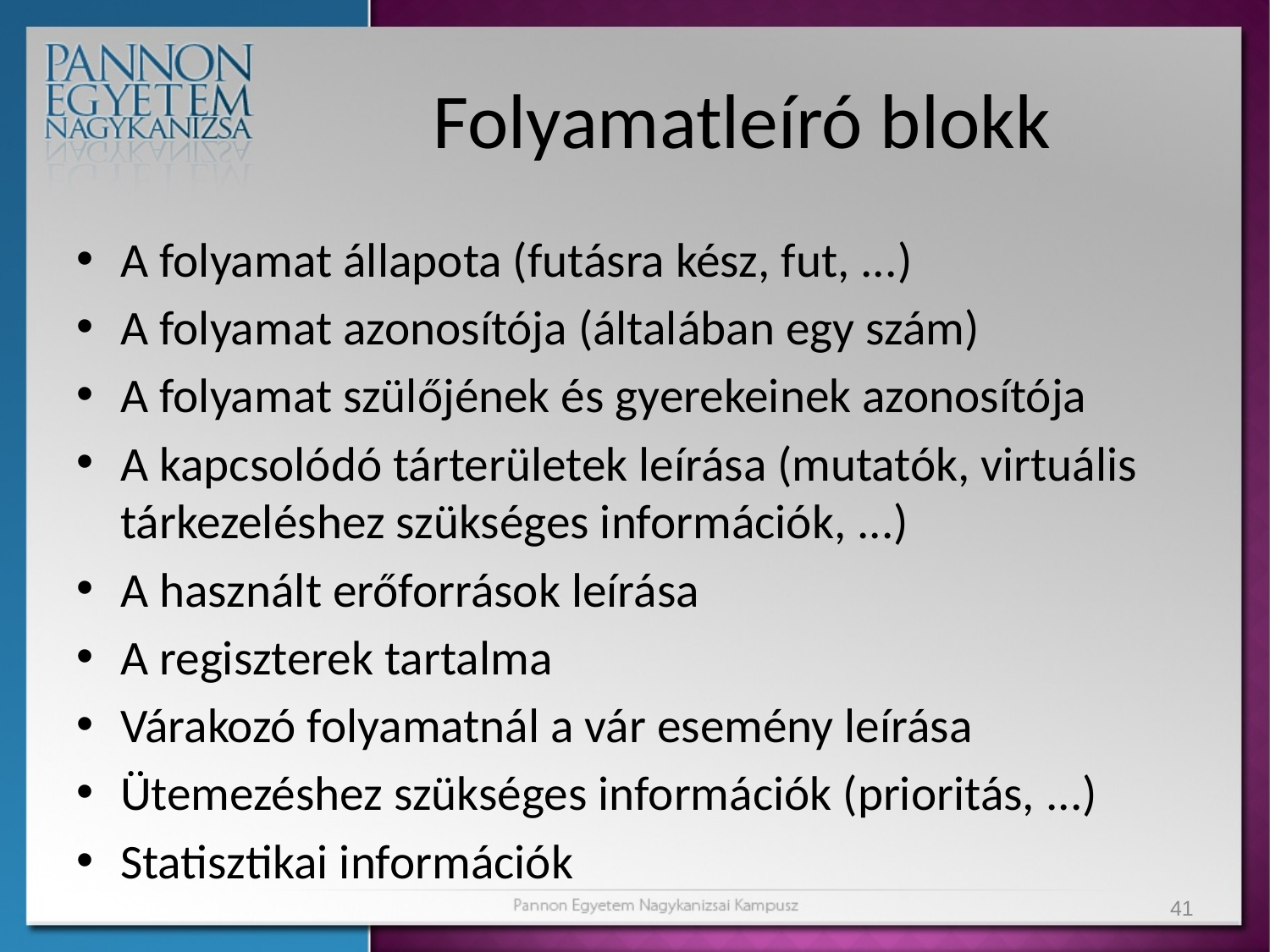

# Folyamatleíró blokk
A folyamat állapota (futásra kész, fut, ...)
A folyamat azonosítója (általában egy szám)
A folyamat szülőjének és gyerekeinek azonosítója
A kapcsolódó tárterületek leírása (mutatók, virtuális tárkezeléshez szükséges információk, ...)
A használt erőforrások leírása
A regiszterek tartalma
Várakozó folyamatnál a vár esemény leírása
Ütemezéshez szükséges információk (prioritás, ...)
Statisztikai információk
41